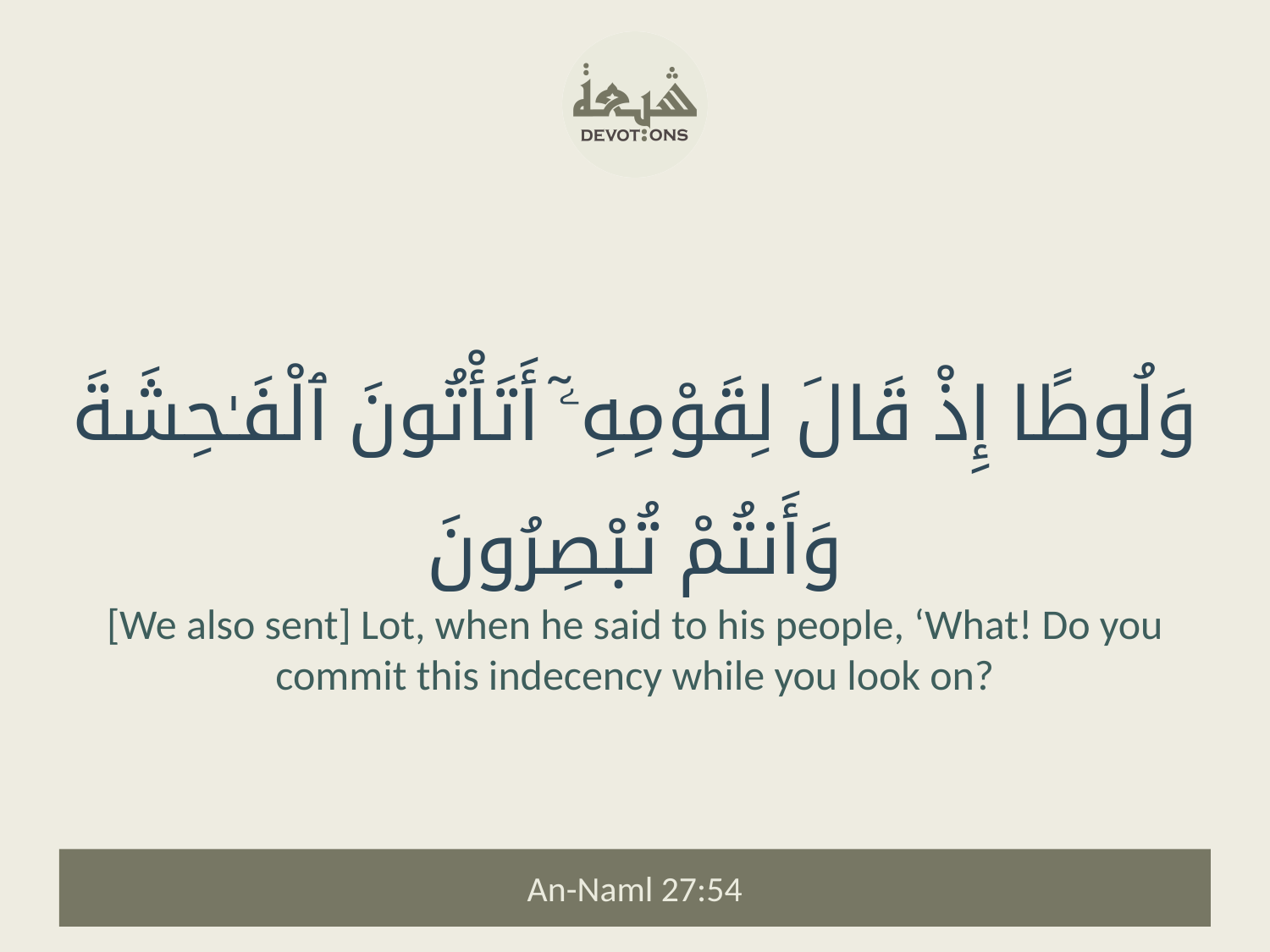

وَلُوطًا إِذْ قَالَ لِقَوْمِهِۦٓ أَتَأْتُونَ ٱلْفَـٰحِشَةَ وَأَنتُمْ تُبْصِرُونَ
[We also sent] Lot, when he said to his people, ‘What! Do you commit this indecency while you look on?
An-Naml 27:54